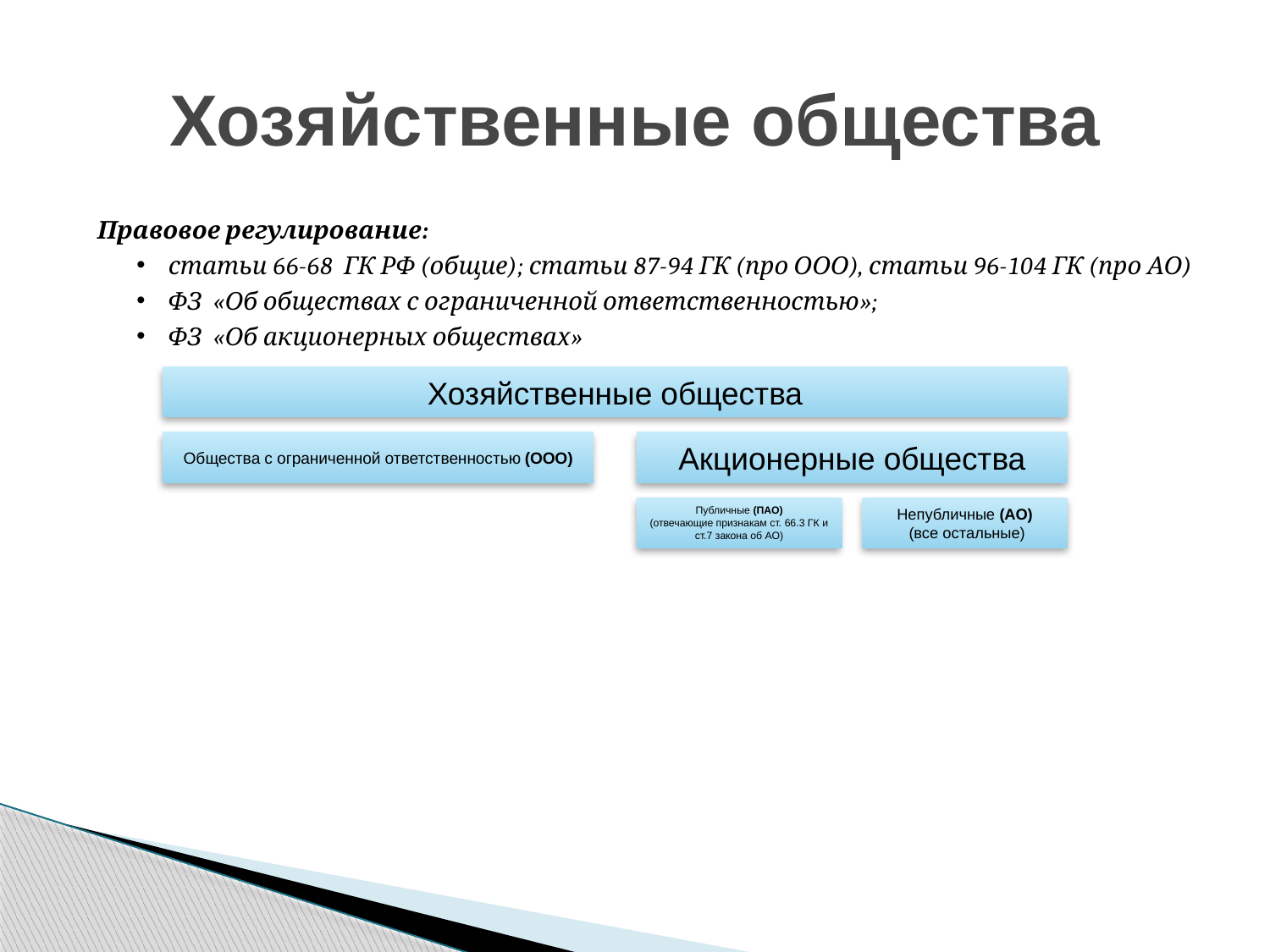

# Хозяйственные общества
Правовое регулирование:
статьи 66-68  ГК РФ (общие); статьи 87-94 ГК (про ООО), статьи 96-104 ГК (про АО)
ФЗ  «Об обществах с ограниченной ответственностью»;
ФЗ  «Об акционерных обществах»

Хозяйственные общества
Общества с ограниченной ответственностью (ООО)
Акционерные общества
Непубличные (АО)
 (все остальные)
Публичные (ПАО)
(отвечающие признакам ст. 66.3 ГК и ст.7 закона об АО)